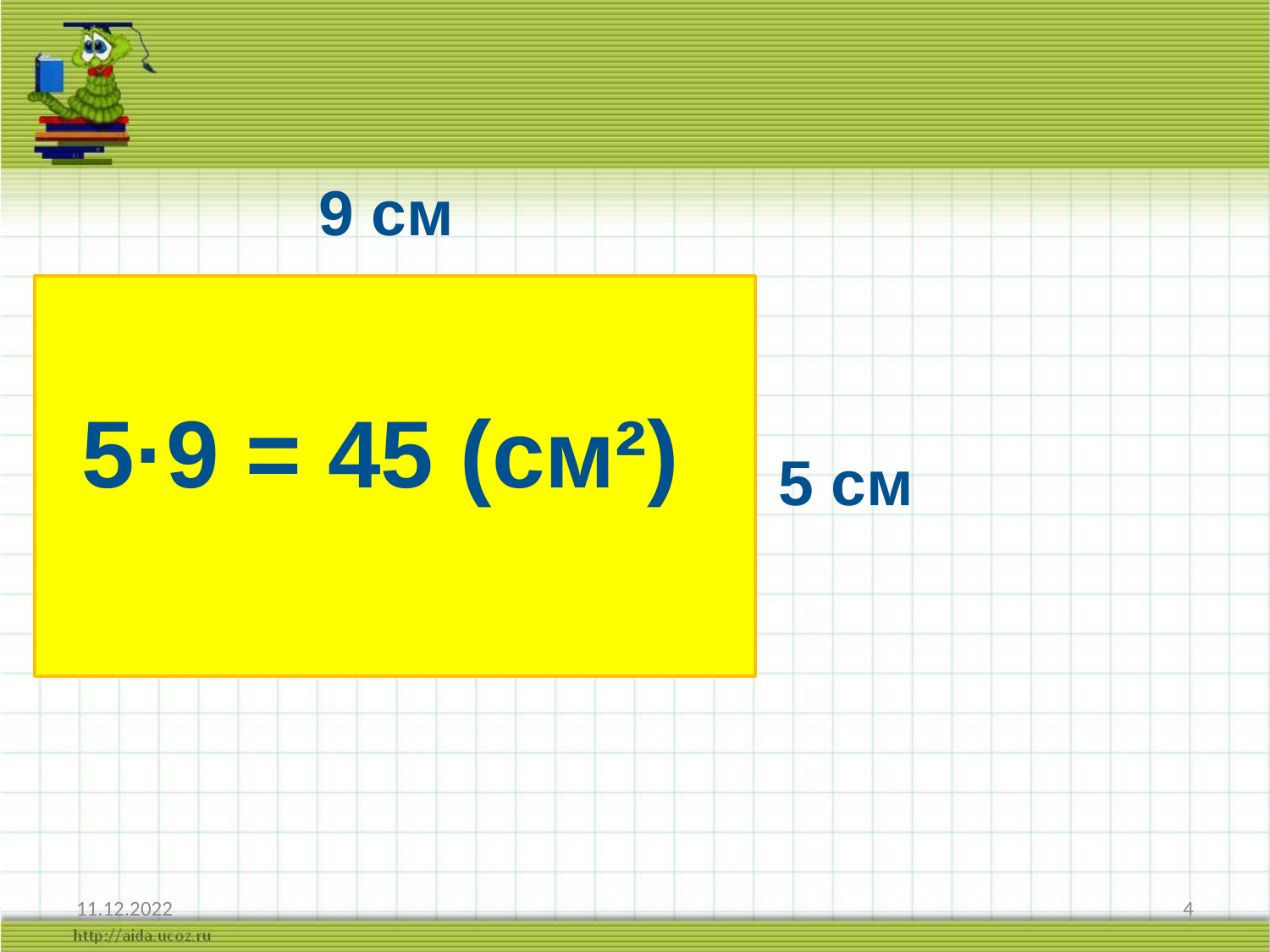

9 см

5·9 = 45 (см²)
5 см
11.12.2022
4